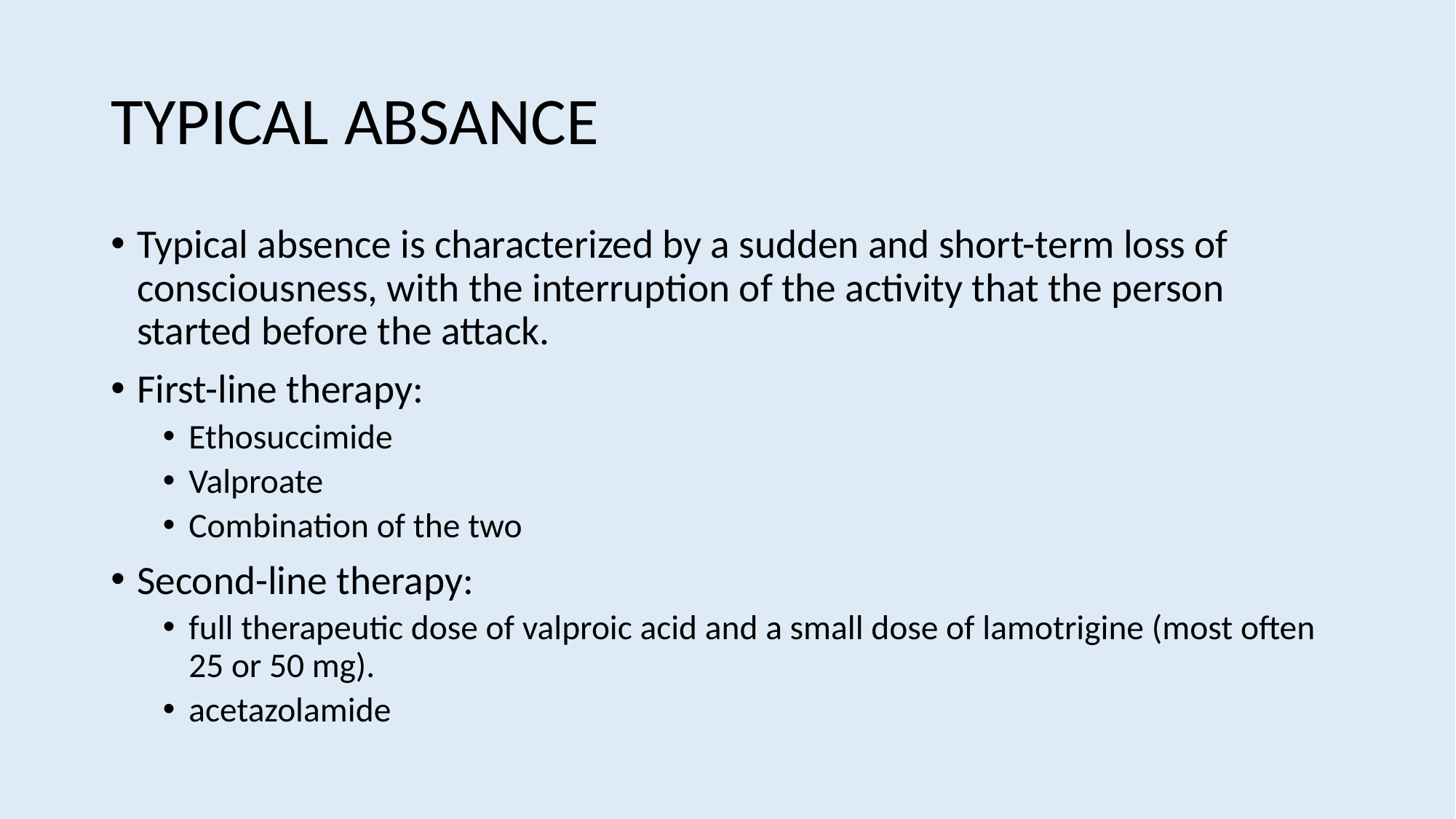

# TYPICAL ABSANCE
Typical absence is characterized by a sudden and short-term loss of consciousness, with the interruption of the activity that the person started before the attack.
First-line therapy:
Ethosuccimide
Valproate
Combination of the two
Second-line therapy:
full therapeutic dose of valproic acid and a small dose of lamotrigine (most often 25 or 50 mg).
acetazolamide